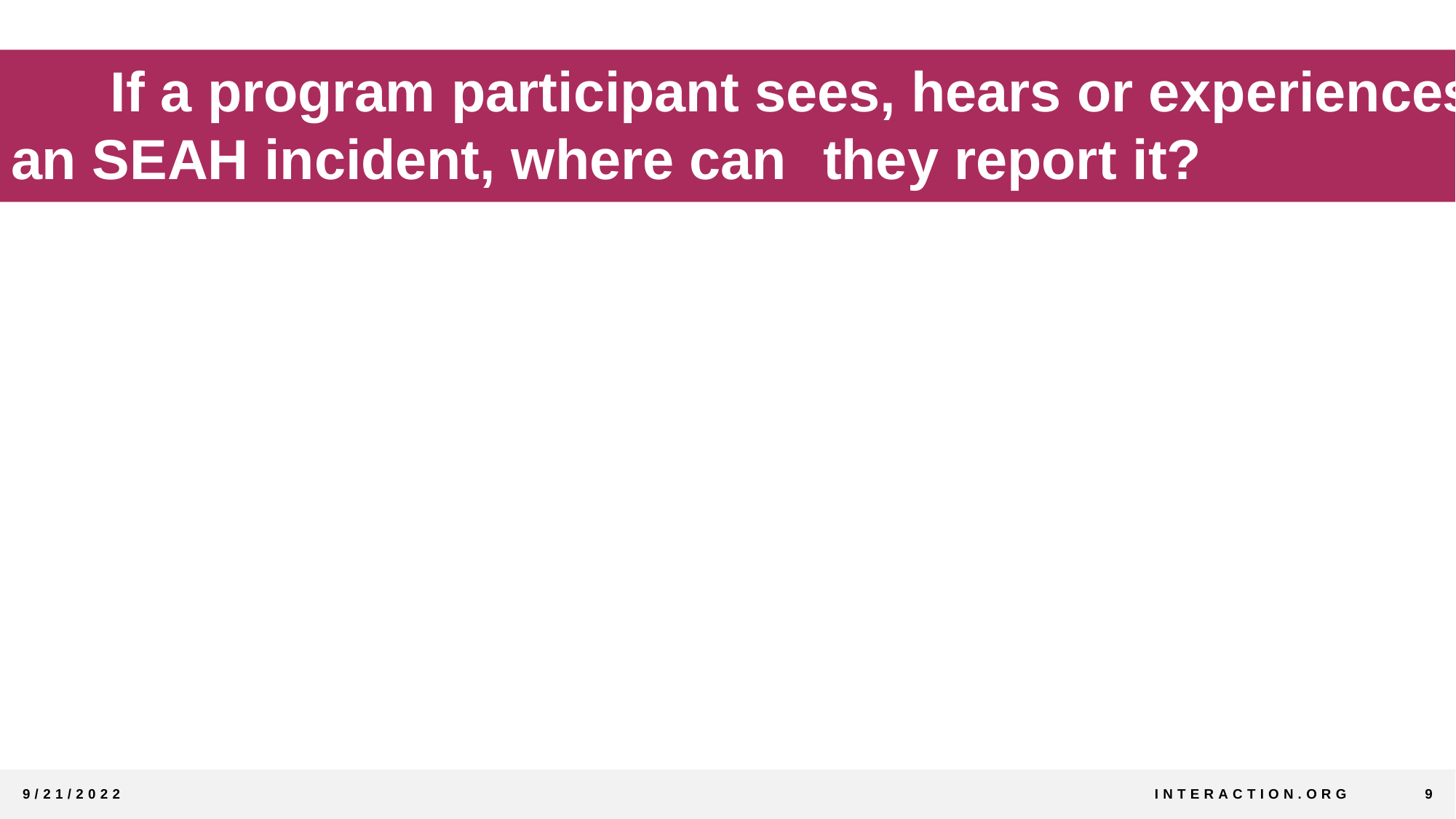

# If a program participant sees, hears or experiences an SEAH incident, where can 	they report it?

9/21/2022
InterAction.org
9